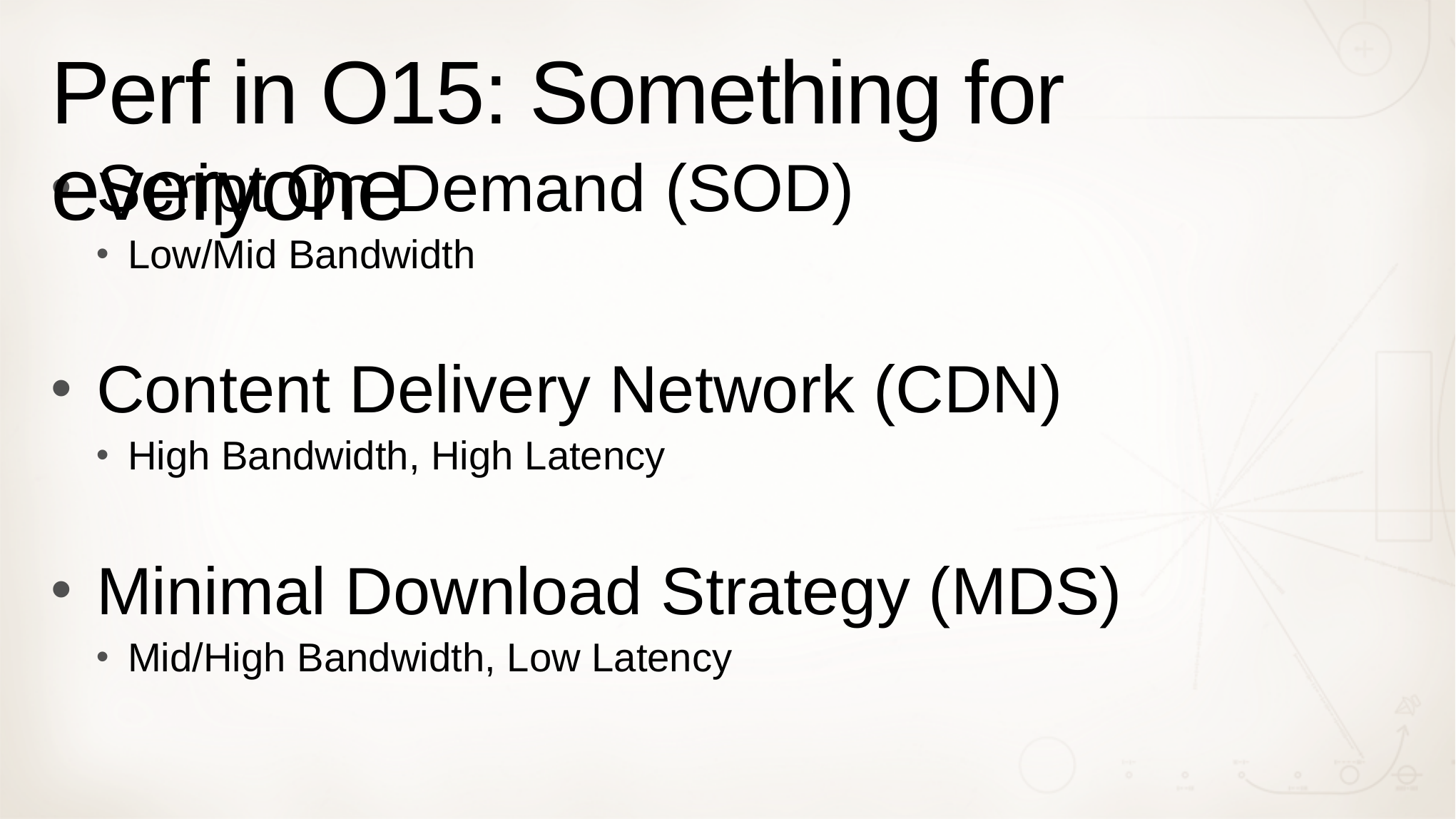

# Perf in O15: Something for everyone
Script On Demand (SOD)
Low/Mid Bandwidth

Content Delivery Network (CDN)
High Bandwidth, High Latency

Minimal Download Strategy (MDS)
Mid/High Bandwidth, Low Latency